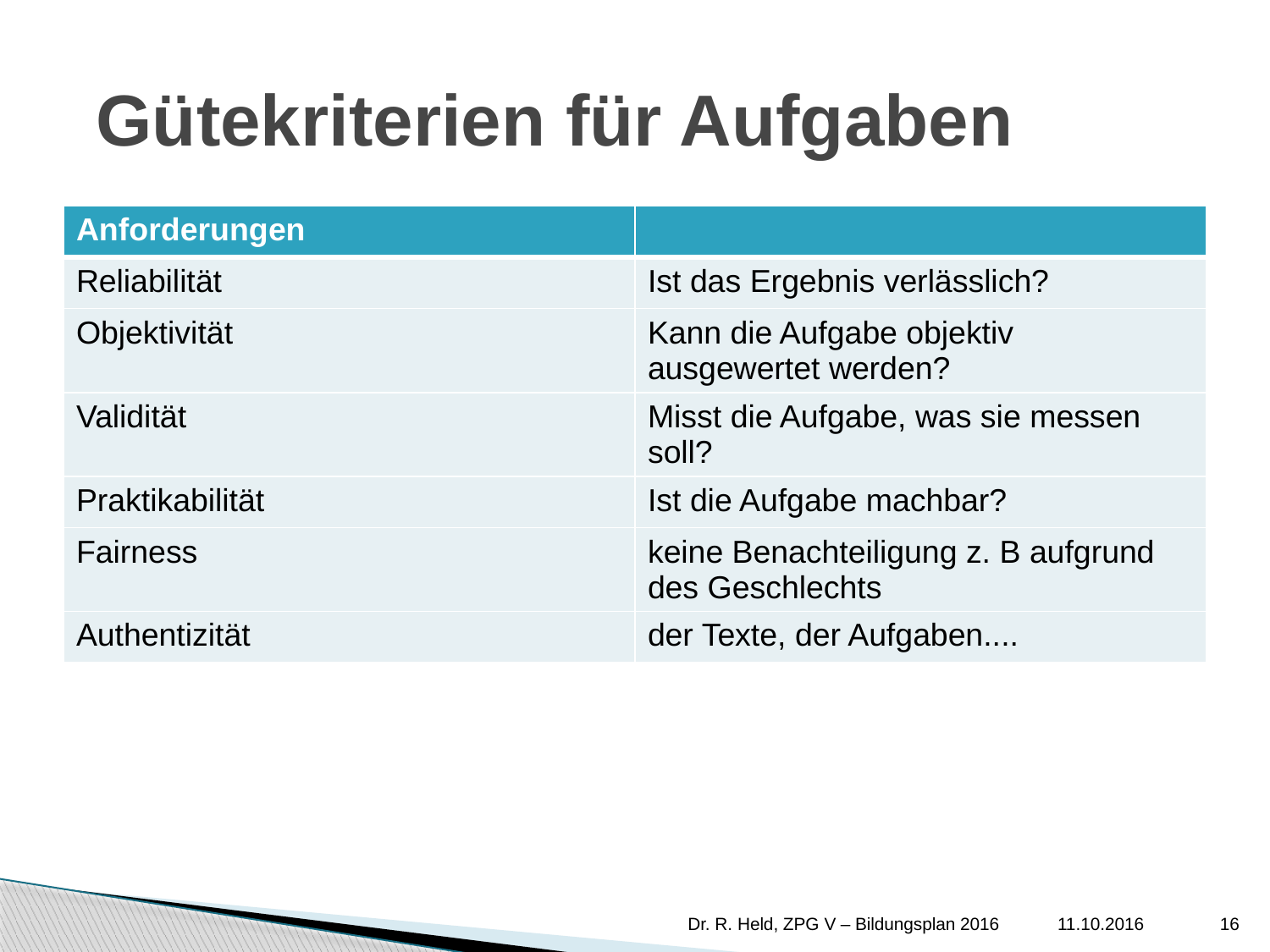

# Gütekriterien für Aufgaben
| Anforderungen |  |
| --- | --- |
| Reliabilität | Ist das Ergebnis verlässlich? |
| Objektivität | Kann die Aufgabe objektiv ausgewertet werden? |
| Validität | Misst die Aufgabe, was sie messen soll? |
| Praktikabilität | Ist die Aufgabe machbar? |
| Fairness | keine Benachteiligung z. B aufgrund des Geschlechts |
| Authentizität | der Texte, der Aufgaben.... |
11.10.2016
16
Dr. R. Held, ZPG V – Bildungsplan 2016